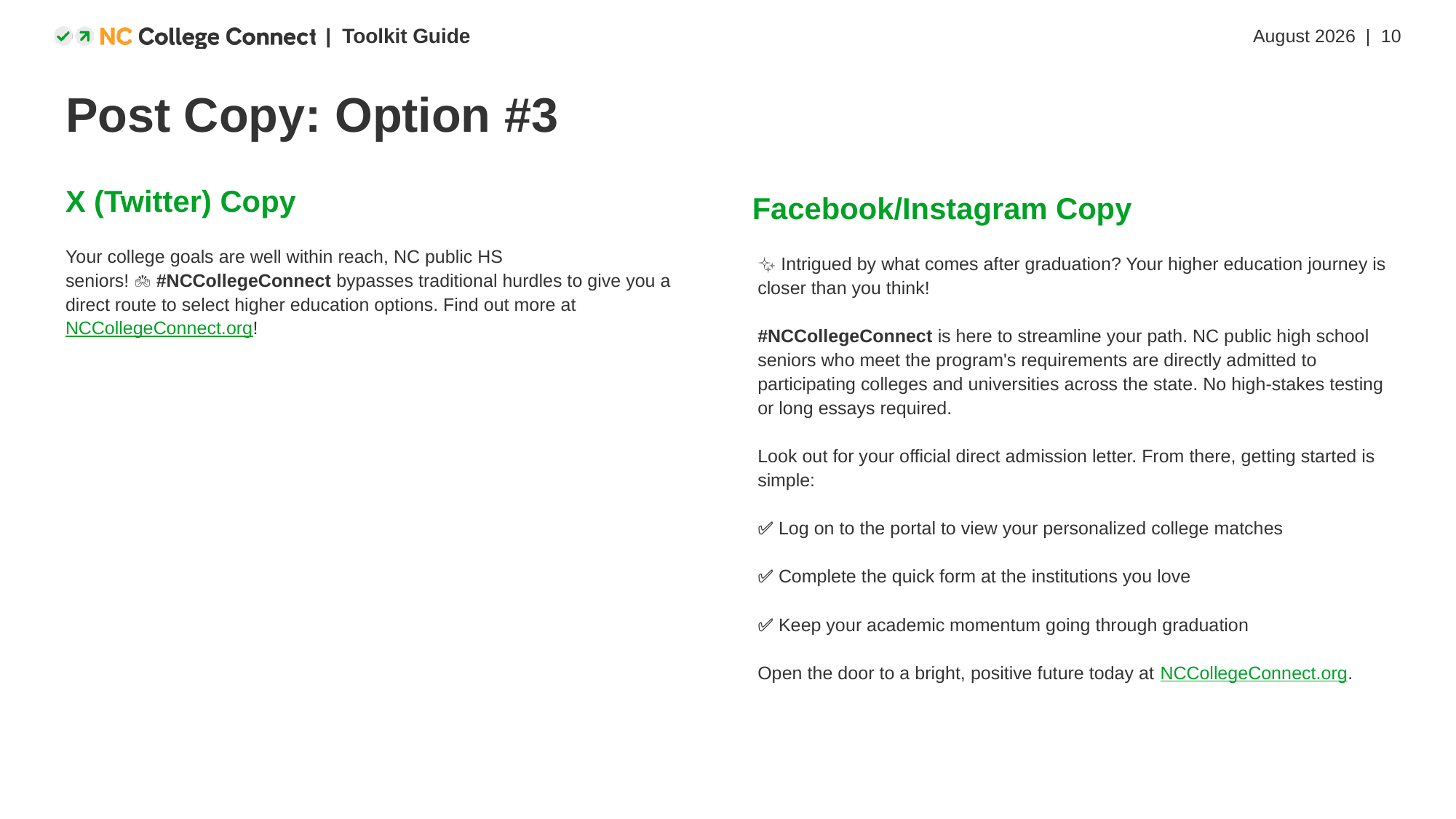

# Post Copy: Option #3
X (Twitter) Copy
Your college goals are well within reach, NC public HS seniors! 🙌 #NCCollegeConnect bypasses traditional hurdles to give you a direct route to select higher education options. Find out more at NCCollegeConnect.org!
Facebook/Instagram Copy
✨ Intrigued by what comes after graduation? Your higher education journey is closer than you think!
#NCCollegeConnect is here to streamline your path. NC public high school seniors who meet the program's requirements are directly admitted to participating colleges and universities across the state. No high-stakes testing or long essays required.
Look out for your official direct admission letter. From there, getting started is simple:
✅ Log on to the portal to view your personalized college matches
✅ Complete the quick form at the institutions you love
✅ Keep your academic momentum going through graduation
Open the door to a bright, positive future today at NCCollegeConnect.org.